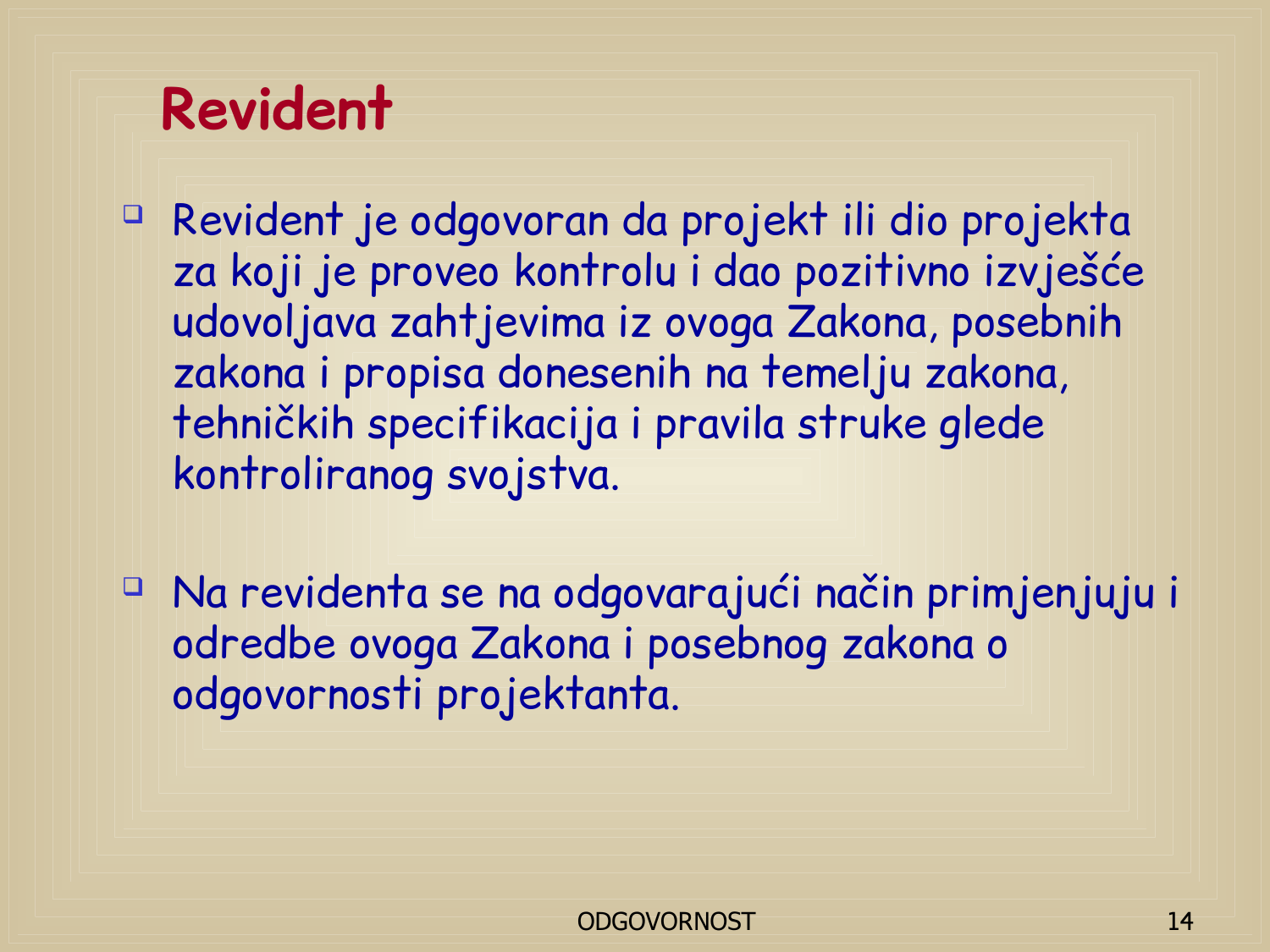

# Revident
Revident je odgovoran da projekt ili dio projekta za koji je proveo kontrolu i dao pozitivno izvješće udovoljava zahtjevima iz ovoga Zakona, posebnih zakona i propisa donesenih na temelju zakona, tehničkih specifikacija i pravila struke glede kontroliranog svojstva.

Na revidenta se na odgovarajući način primjenjuju i odredbe ovoga Zakona i posebnog zakona o odgovornosti projektanta.

ODGOVORNOST
14